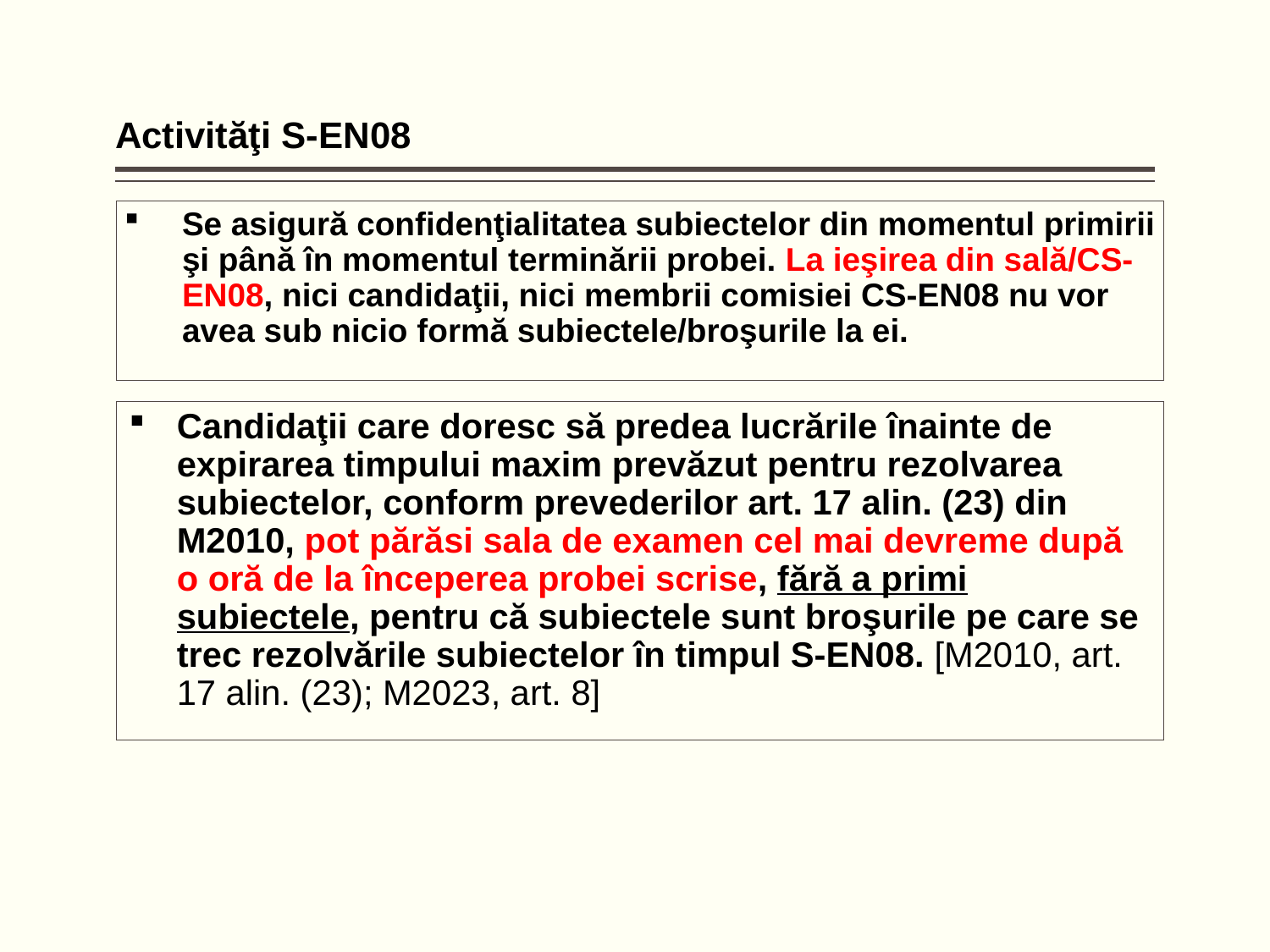

Activităţi S-EN08
# Se asigură confidenţialitatea subiectelor din momentul primirii şi până în momentul terminării probei. La ieşirea din sală/CS-EN08, nici candidaţii, nici membrii comisiei CS-EN08 nu vor avea sub nicio formă subiectele/broşurile la ei.
Candidaţii care doresc să predea lucrările înainte de expirarea timpului maxim prevăzut pentru rezolvarea subiectelor, conform prevederilor art. 17 alin. (23) din M2010, pot părăsi sala de examen cel mai devreme după o oră de la începerea probei scrise, fără a primi subiectele, pentru că subiectele sunt broşurile pe care se trec rezolvările subiectelor în timpul S-EN08. [M2010, art. 17 alin. (23); M2023, art. 8]